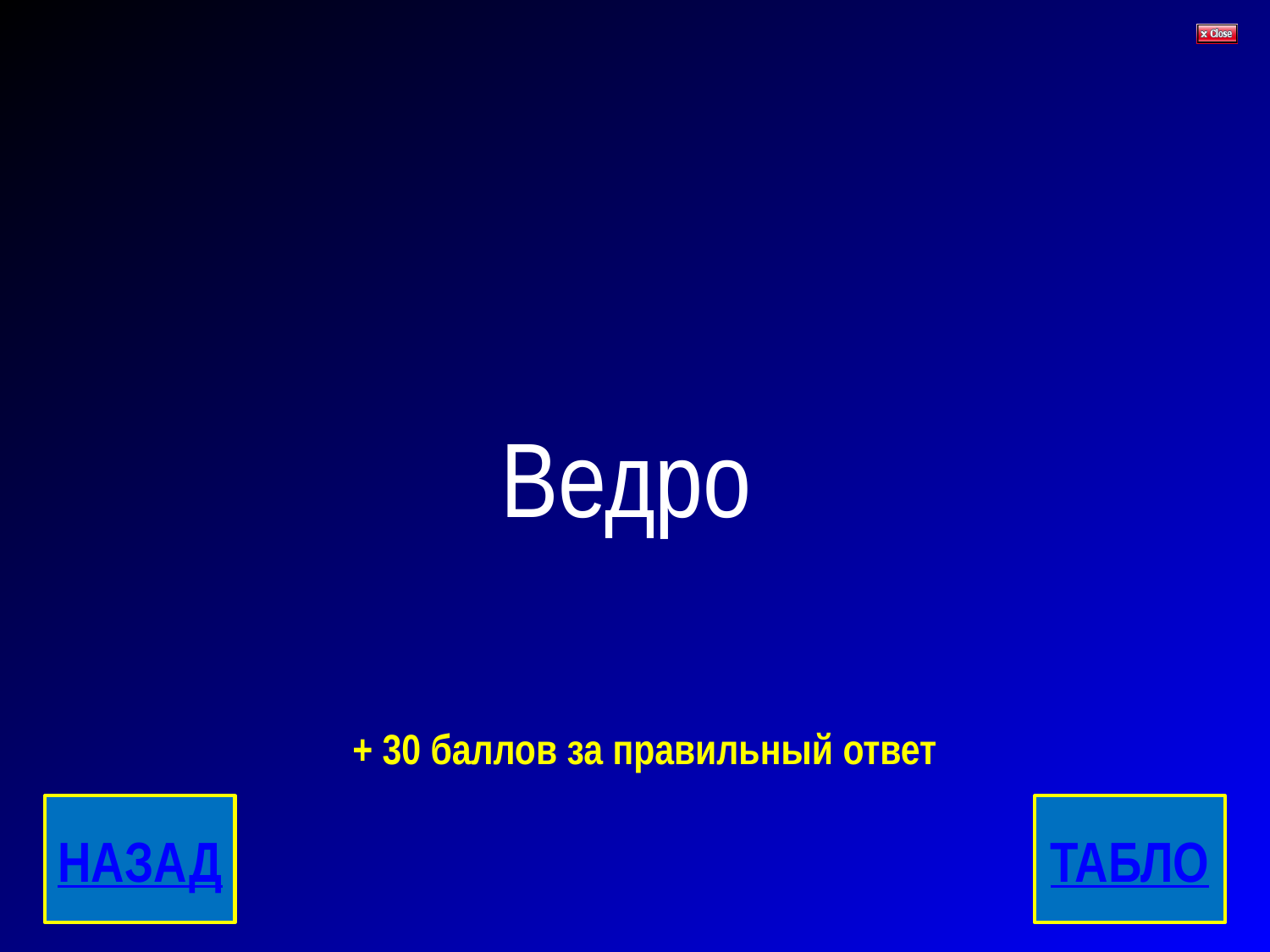

# Ведро
+ 30 баллов за правильный ответ
НАЗАД
ТАБЛО